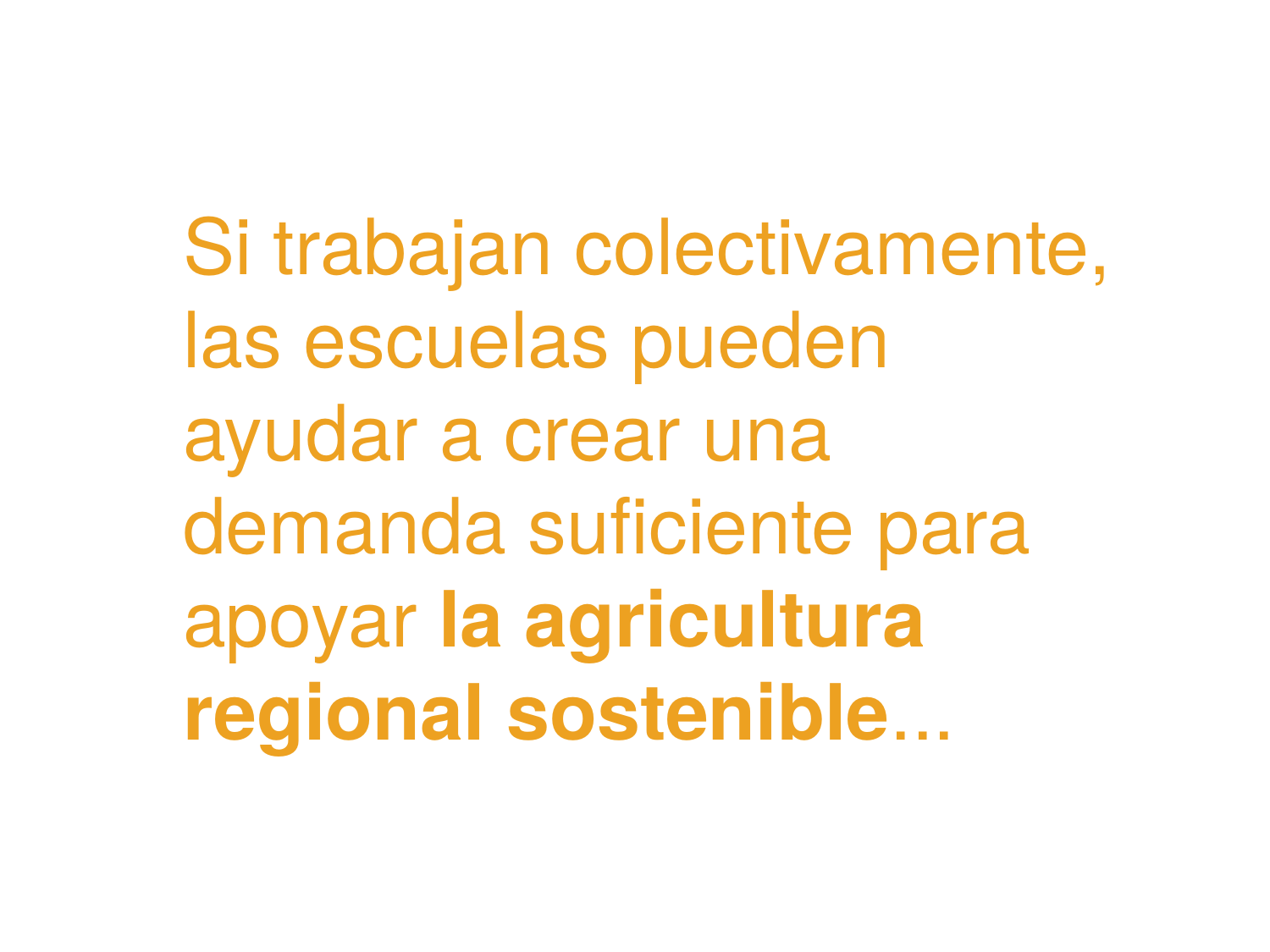

Si trabajan colectivamente, las escuelas pueden ayudar a crear una demanda suficiente para apoyar la agricultura regional sostenible...